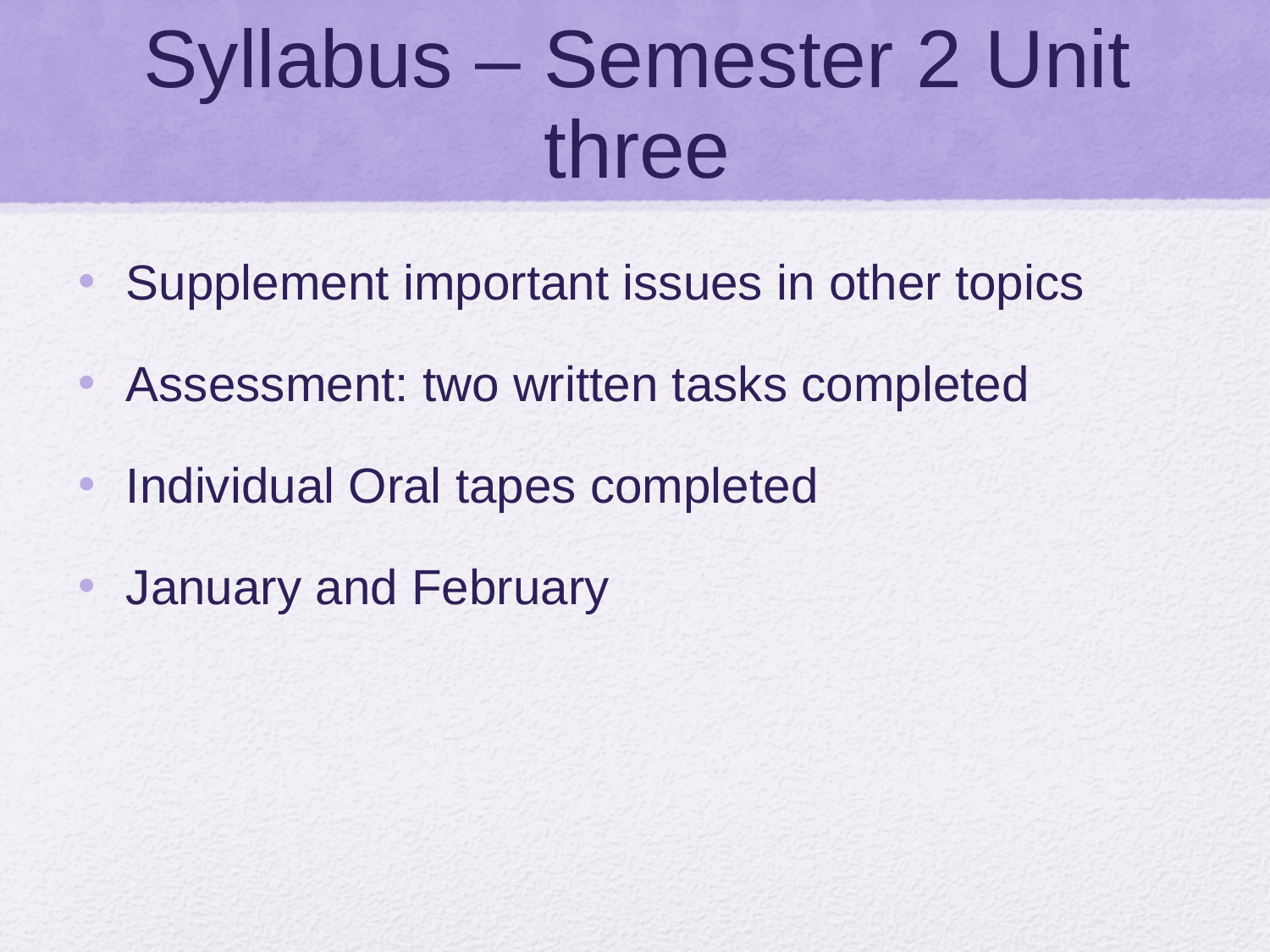

# Syllabus – Semester 2 Unit three
Supplement important issues in other topics
Assessment: two written tasks completed
Individual Oral tapes completed
January and February